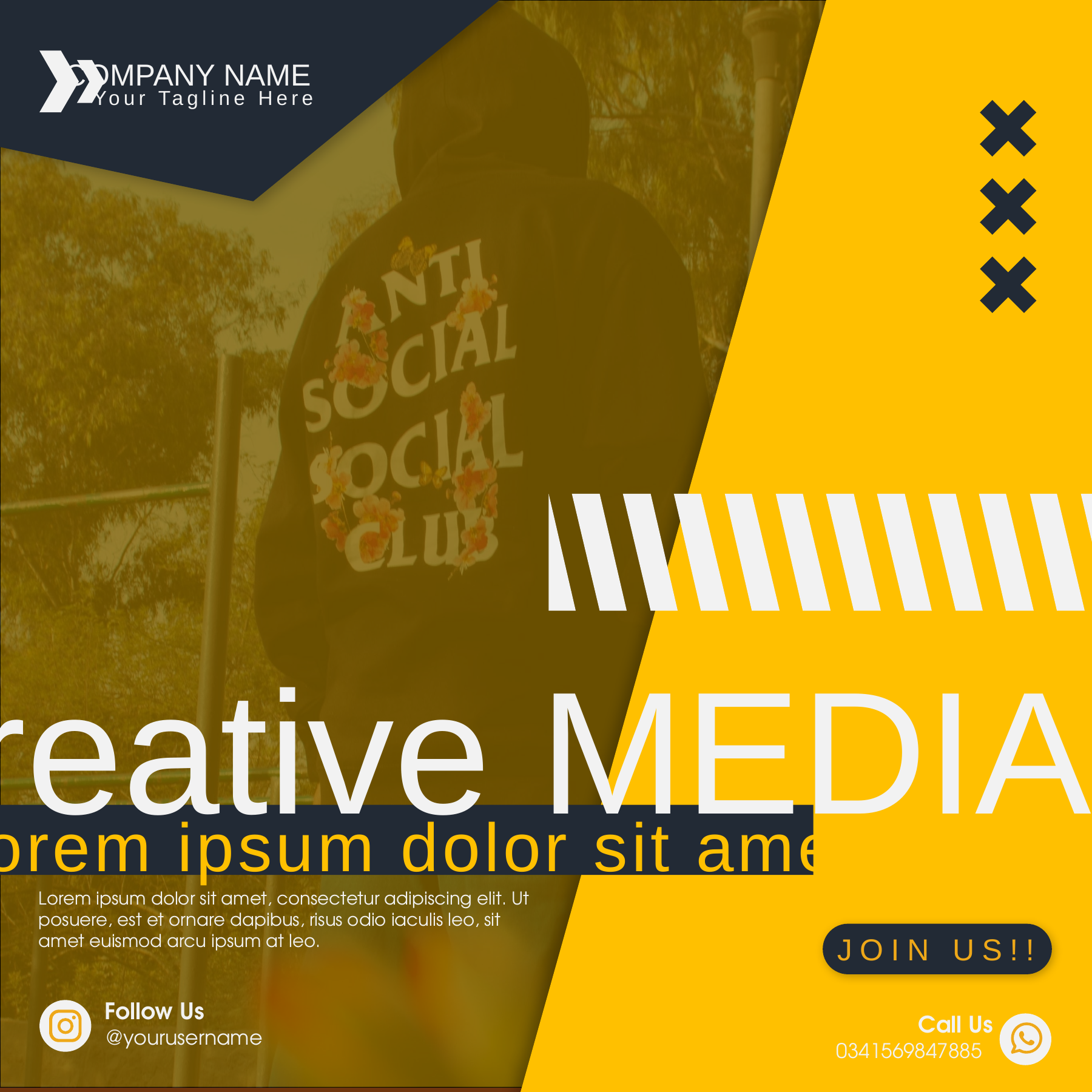

COMPANY NAME
Your Tagline Here

Creative MEDIA
Lorem ipsum dolor sit amet

Lorem ipsum dolor sit amet, consectetur adipiscing elit. Ut posuere, est et ornare dapibus, risus odio iaculis leo, sit amet euismod arcu ipsum at leo.

JOIN US!!
Follow Us

Call Us

@yourusername
0341569847885